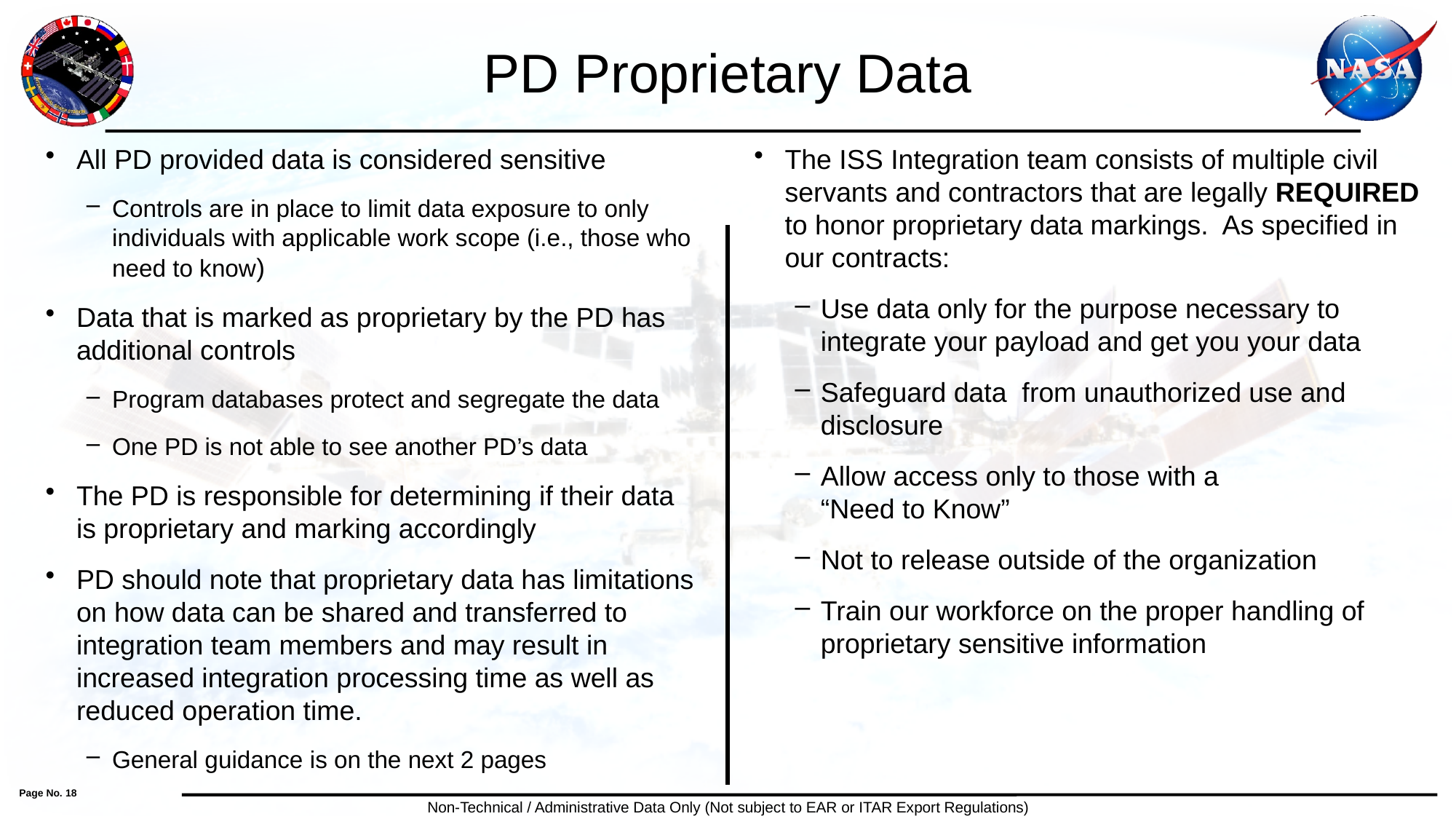

# PD Proprietary Data
All PD provided data is considered sensitive
Controls are in place to limit data exposure to only individuals with applicable work scope (i.e., those who need to know)
Data that is marked as proprietary by the PD has additional controls
Program databases protect and segregate the data
One PD is not able to see another PD’s data
The PD is responsible for determining if their data is proprietary and marking accordingly
PD should note that proprietary data has limitations on how data can be shared and transferred to integration team members and may result in increased integration processing time as well as reduced operation time.
General guidance is on the next 2 pages
The ISS Integration team consists of multiple civil servants and contractors that are legally REQUIRED to honor proprietary data markings.  As specified in our contracts:
Use data only for the purpose necessary to integrate your payload and get you your data
Safeguard data  from unauthorized use and disclosure
Allow access only to those with a
“Need to Know”
Not to release outside of the organization
Train our workforce on the proper handling of proprietary sensitive information